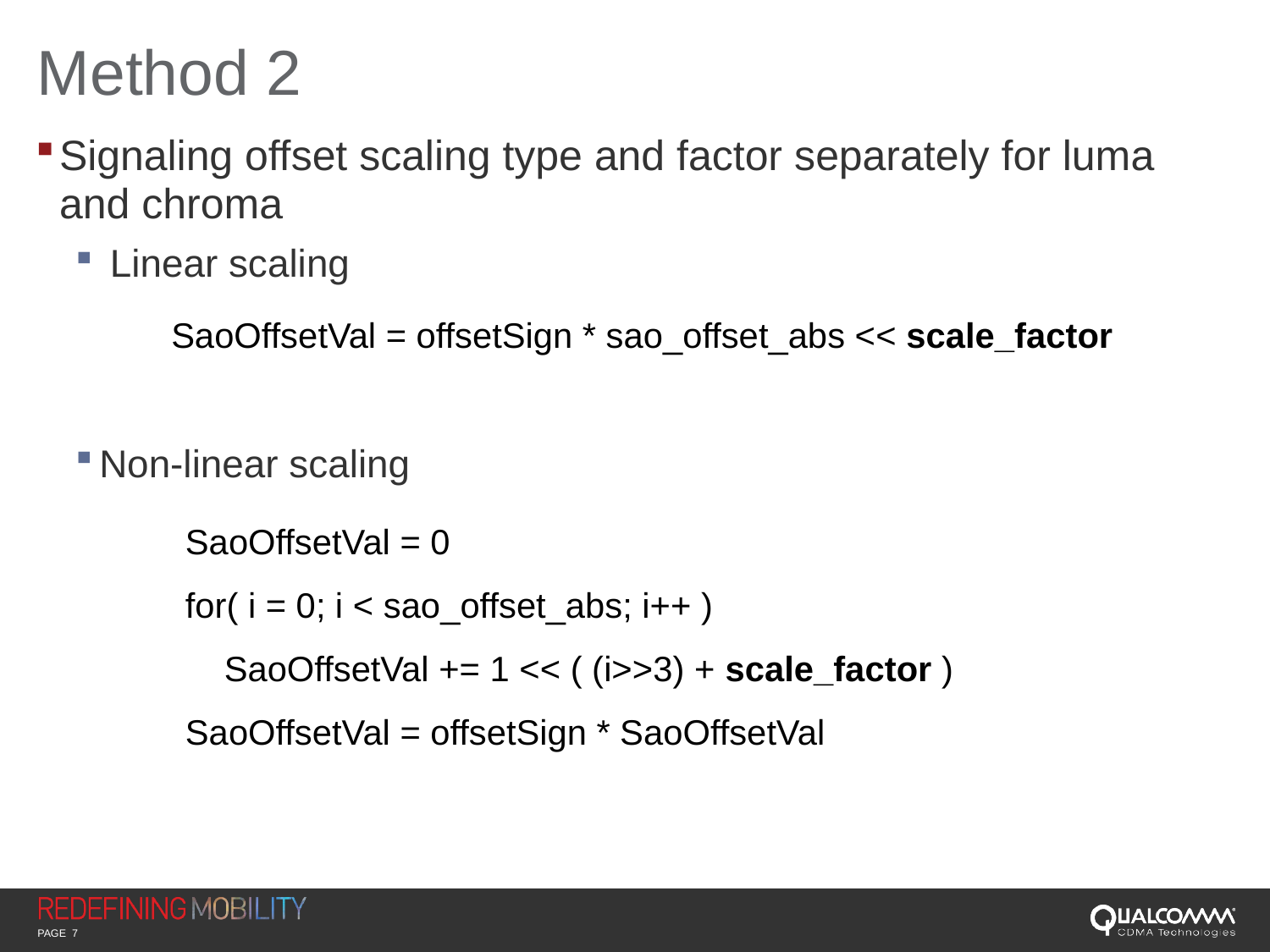

# Method 2
Signaling offset scaling type and factor separately for luma and chroma
 Linear scaling

Non-linear scaling
SaoOffsetVal = offsetSign * sao_offset_abs << scale_factor
SaoOffsetVal = 0
for( i = 0; i < sao_offset_abs; i++ )
    SaoOffsetVal += 1 << ( (i>>3) + scale_factor )
SaoOffsetVal = offsetSign * SaoOffsetVal